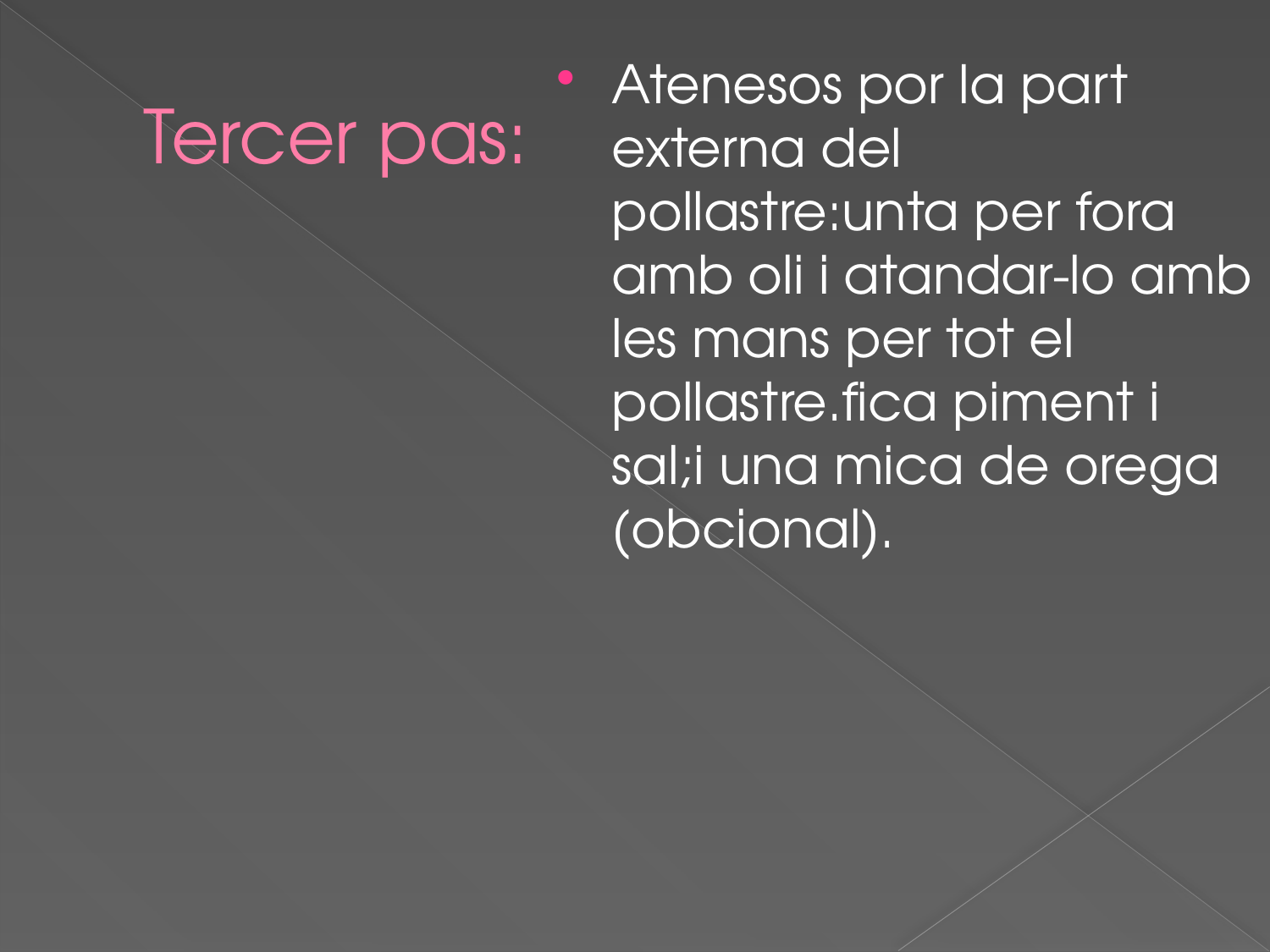

# Tercer pas:
Atenesos por la part externa del pollastre:unta per fora amb oli i atandar-lo amb les mans per tot el pollastre.fica piment i sal;i una mica de orega (obcional).